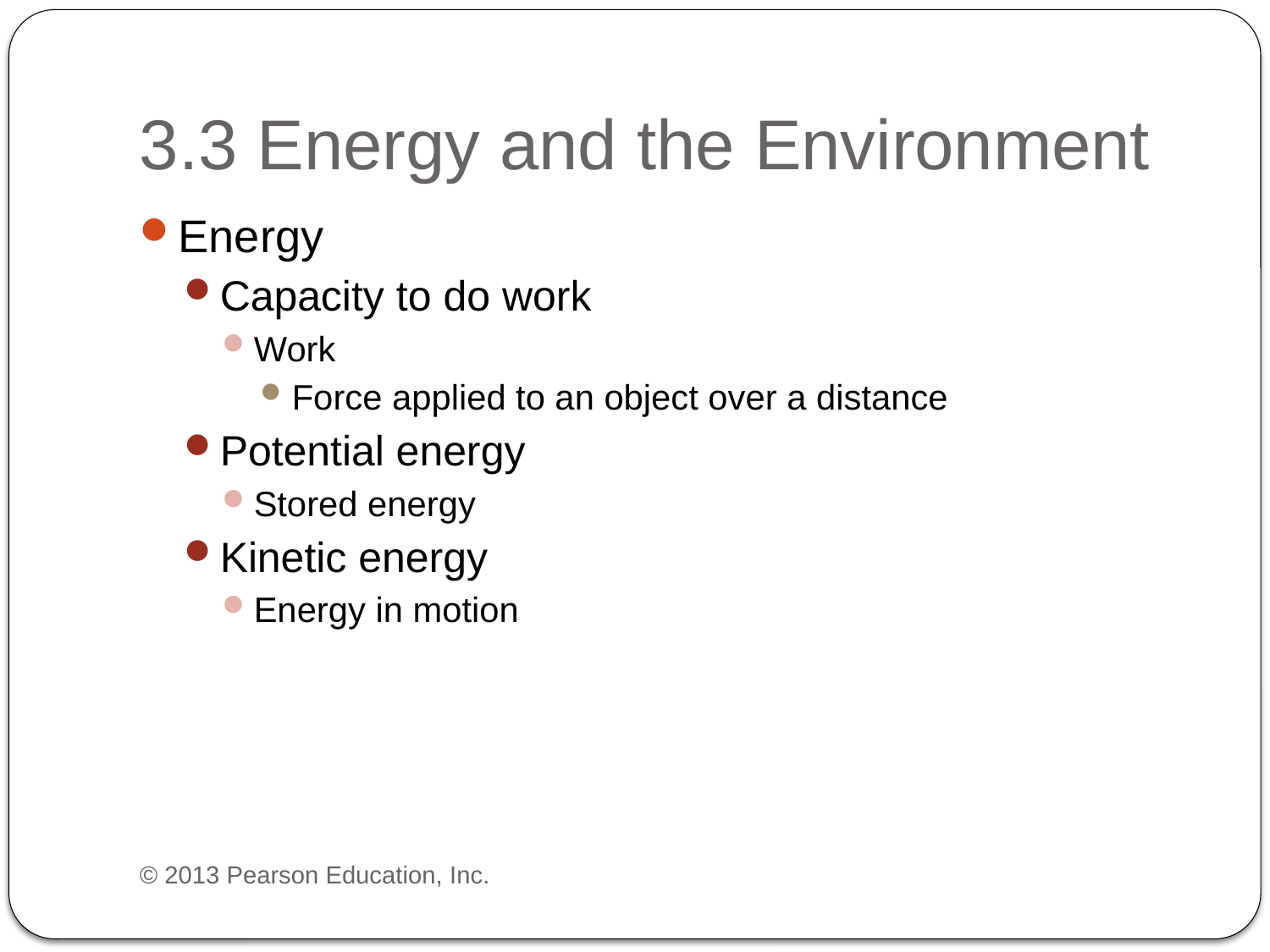

# 3.3 Energy and the Environment
Energy
Capacity to do work
Work
Force applied to an object over a distance
Potential energy
Stored energy
Kinetic energy
Energy in motion
© 2013 Pearson Education, Inc.